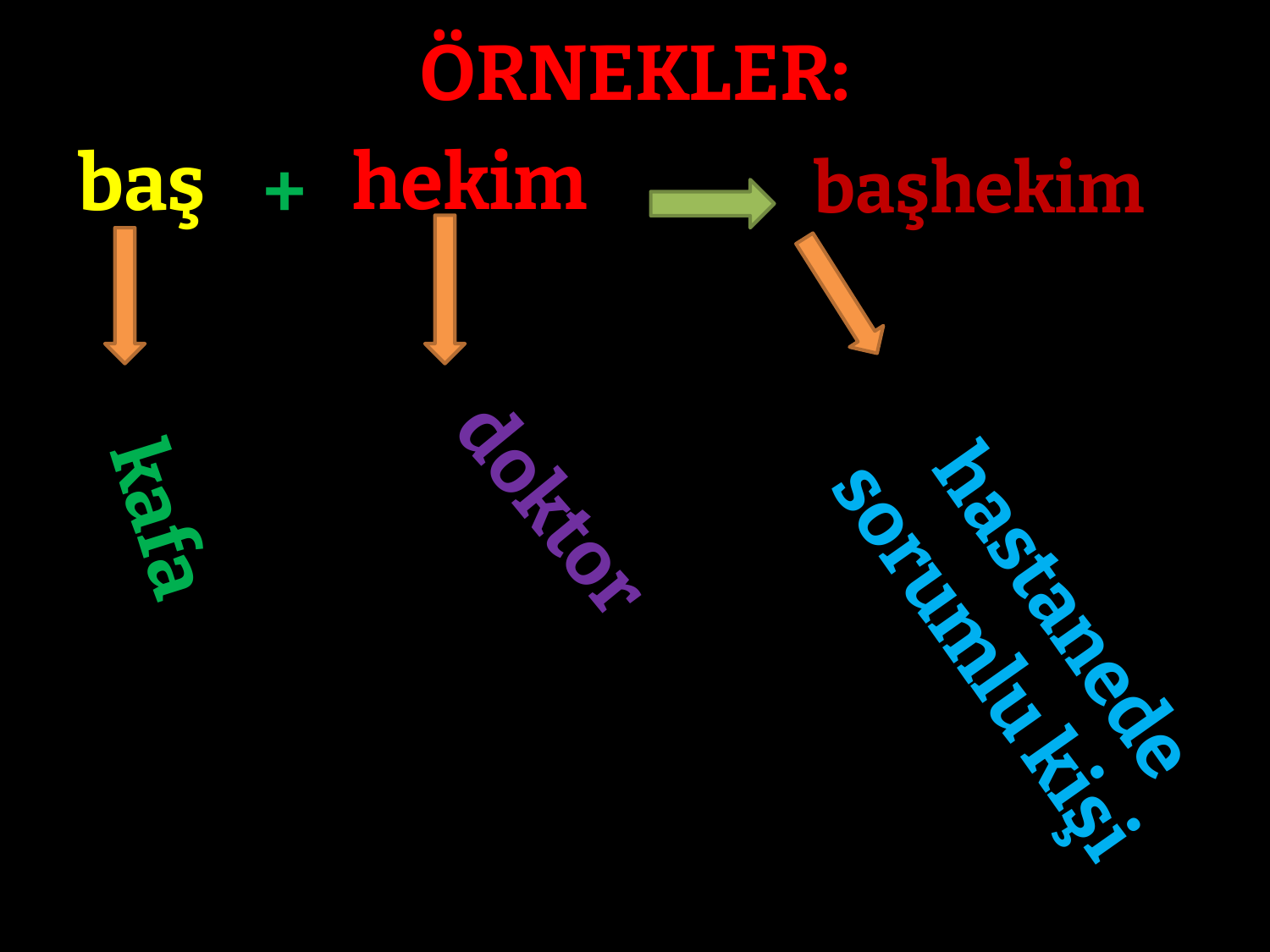

ÖRNEKLER:
hekim
baş
+
başhekim

#
doktor
kafa
 hastanede sorumlu kişi